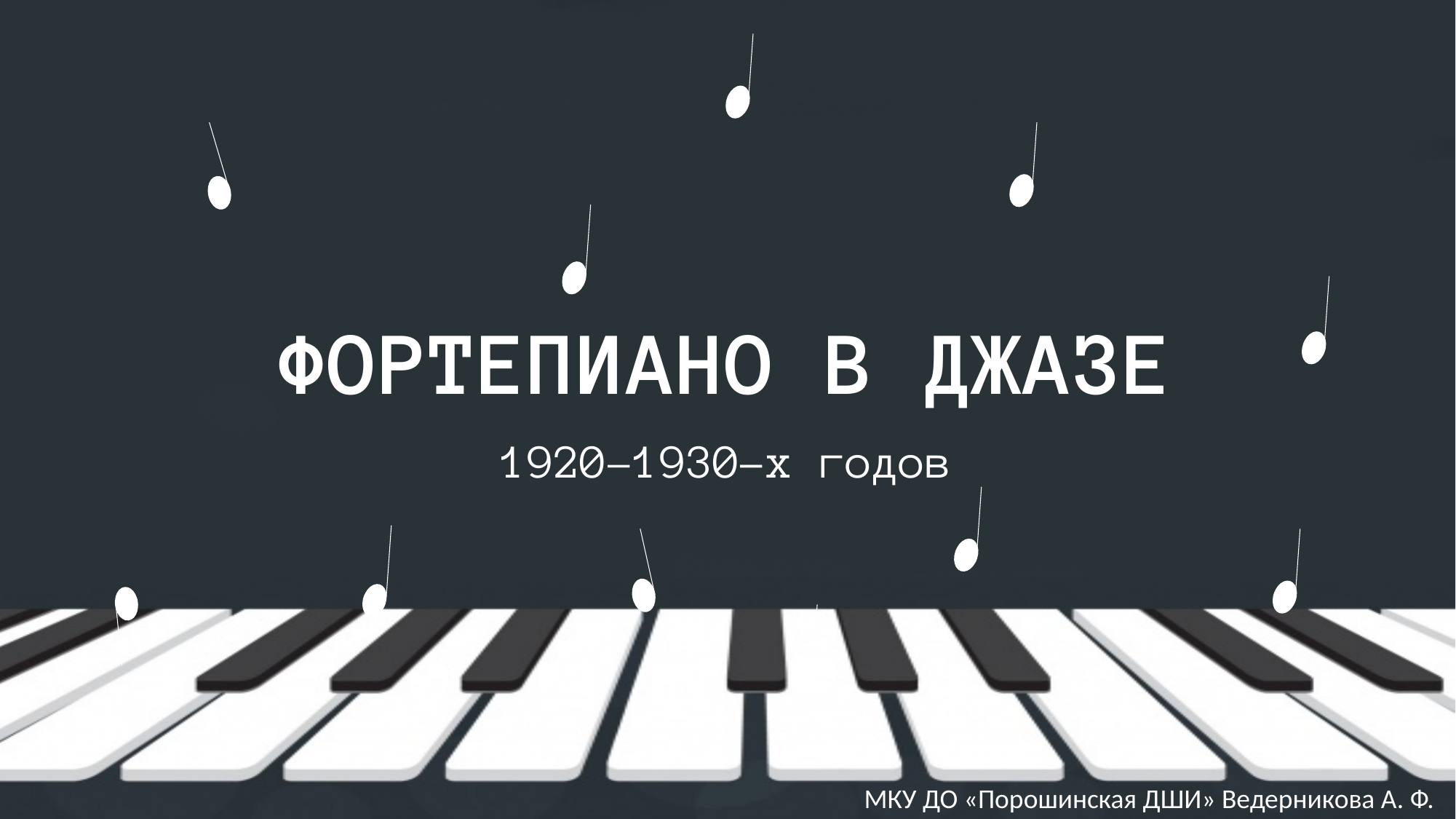

# ФОРТЕПИАНО В ДЖАЗЕ

1920–1930-х годов

МКУ ДО «Порошинская ДШИ» Ведерникова А. Ф.